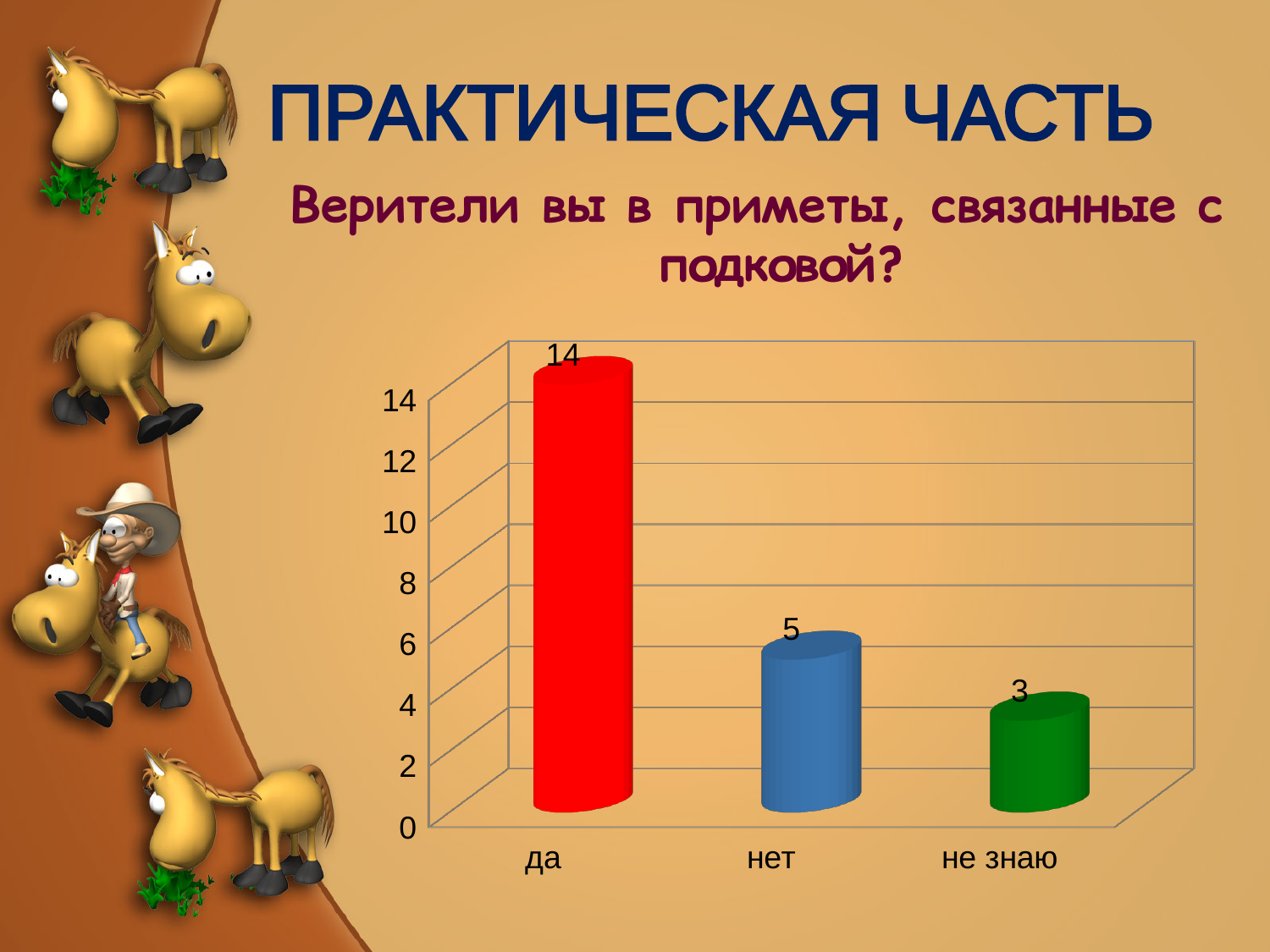

# ПРАКТИЧЕСКАЯ ЧАСТЬ
Верители вы в приметы, связанные с подковой?

[unsupported chart]